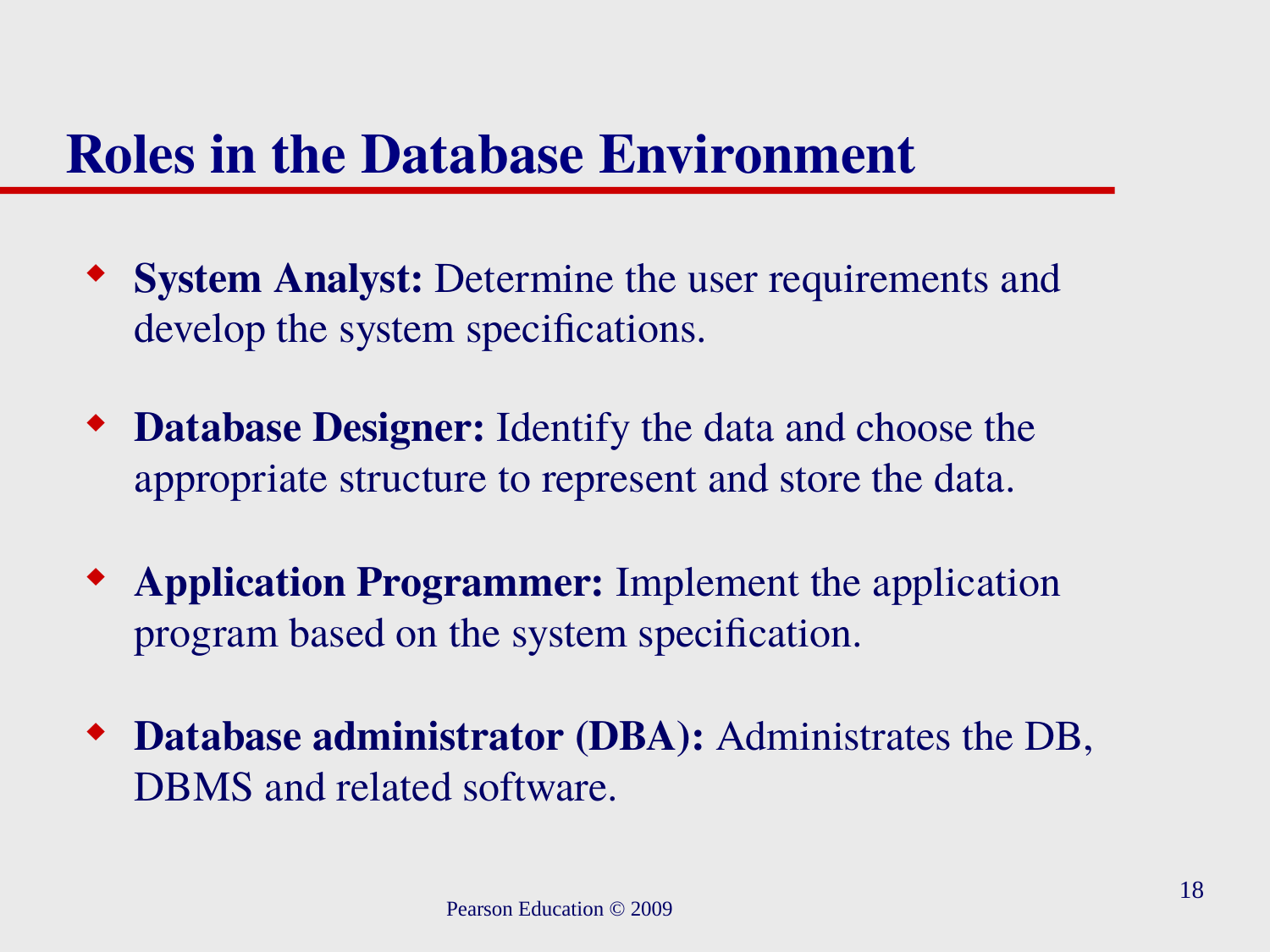

# Roles in the Database Environment
System Analyst: Determine the user requirements and develop the system specifications.

Database Designer: Identify the data and choose the appropriate structure to represent and store the data.

Application Programmer: Implement the application program based on the system specification.

Database administrator (DBA): Administrates the DB, DBMS and related software.
18
Pearson Education © 2009